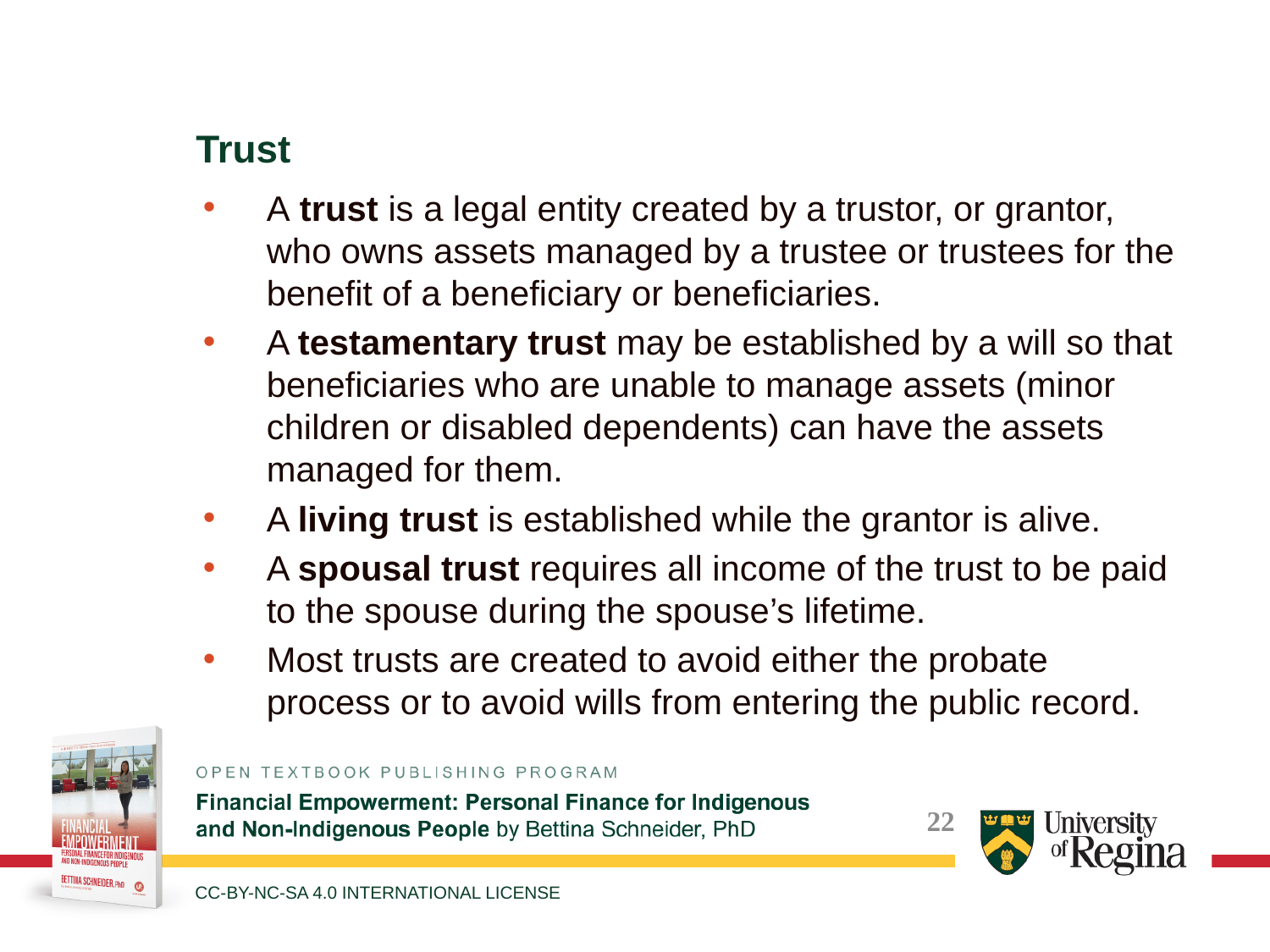

Trust
A trust is a legal entity created by a trustor, or grantor, who owns assets managed by a trustee or trustees for the benefit of a beneficiary or beneficiaries.
A testamentary trust may be established by a will so that beneficiaries who are unable to manage assets (minor children or disabled dependents) can have the assets managed for them.
A living trust is established while the grantor is alive.
A spousal trust requires all income of the trust to be paid to the spouse during the spouse’s lifetime.
Most trusts are created to avoid either the probate process or to avoid wills from entering the public record.
CC-BY-NC-SA 4.0 INTERNATIONAL LICENSE